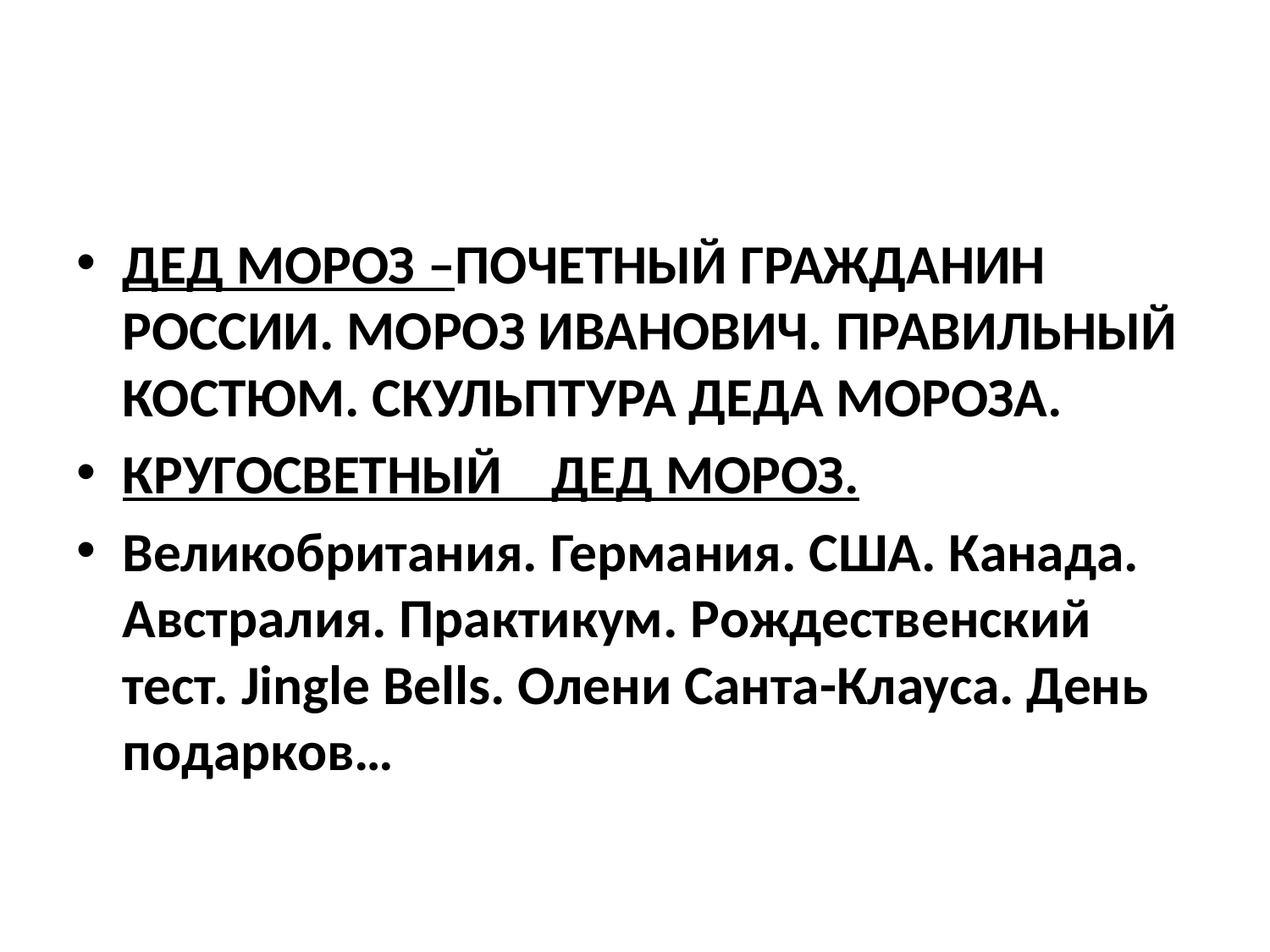

#
ДЕД МОРОЗ –ПОЧЕТНЫЙ ГРАЖДАНИН РОССИИ. МОРОЗ ИВАНОВИЧ. ПРАВИЛЬНЫЙ КОСТЮМ. СКУЛЬПТУРА ДЕДА МОРОЗА.
КРУГОСВЕТНЫЙ    ДЕД МОРОЗ.
Великобритания. Германия. США. Канада. Австралия. Практикум. Рождественский тест. Jingle Bells. Олени Санта-Клауса. День подарков…